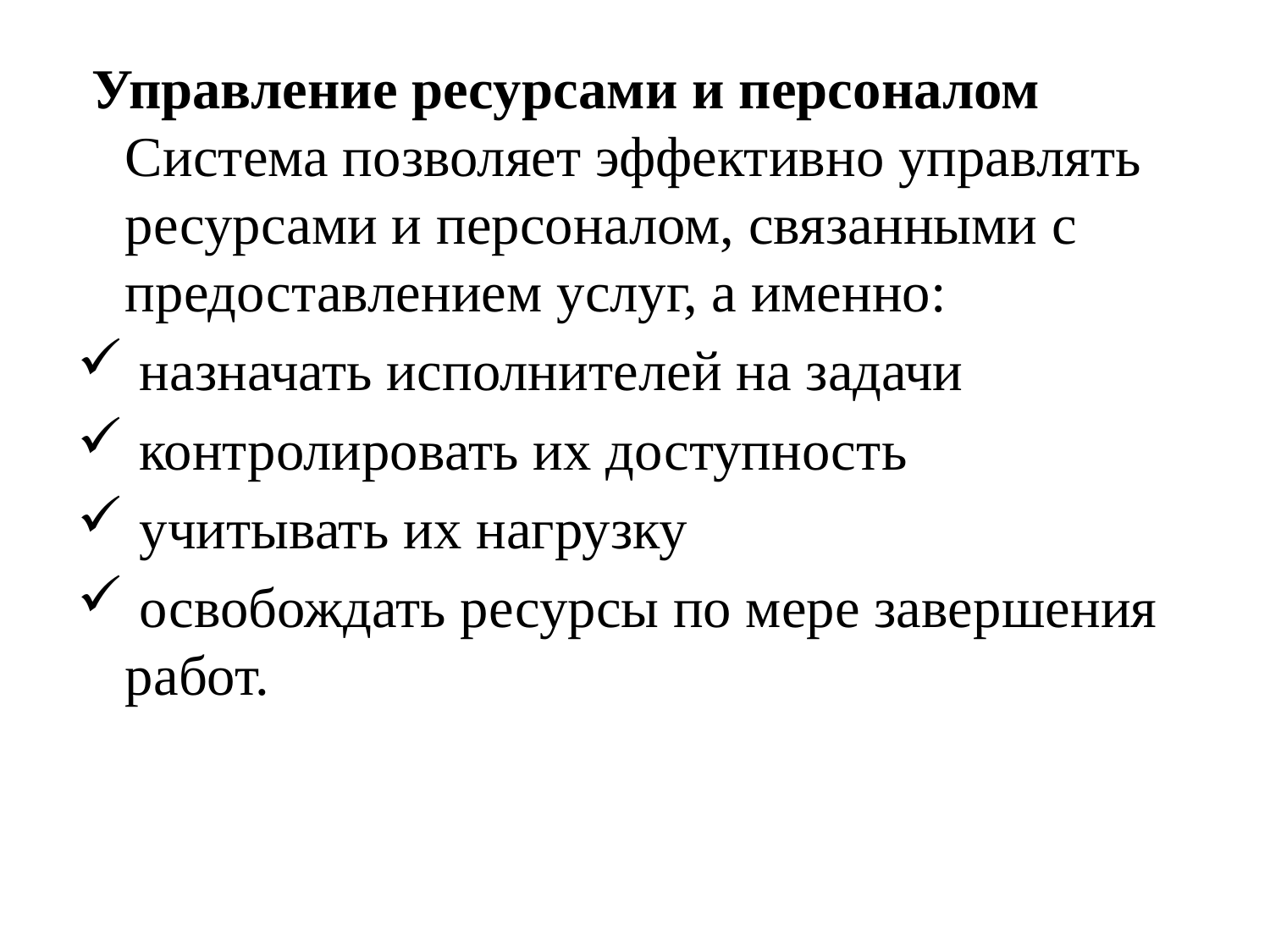

Управление ресурсами и персоналом Система позволяет эффективно управлять ресурсами и персоналом, связанными с предоставлением услуг, а именно:
 назначать исполнителей на задачи
 контролировать их доступность
 учитывать их нагрузку
 освобождать ресурсы по мере завершения работ.